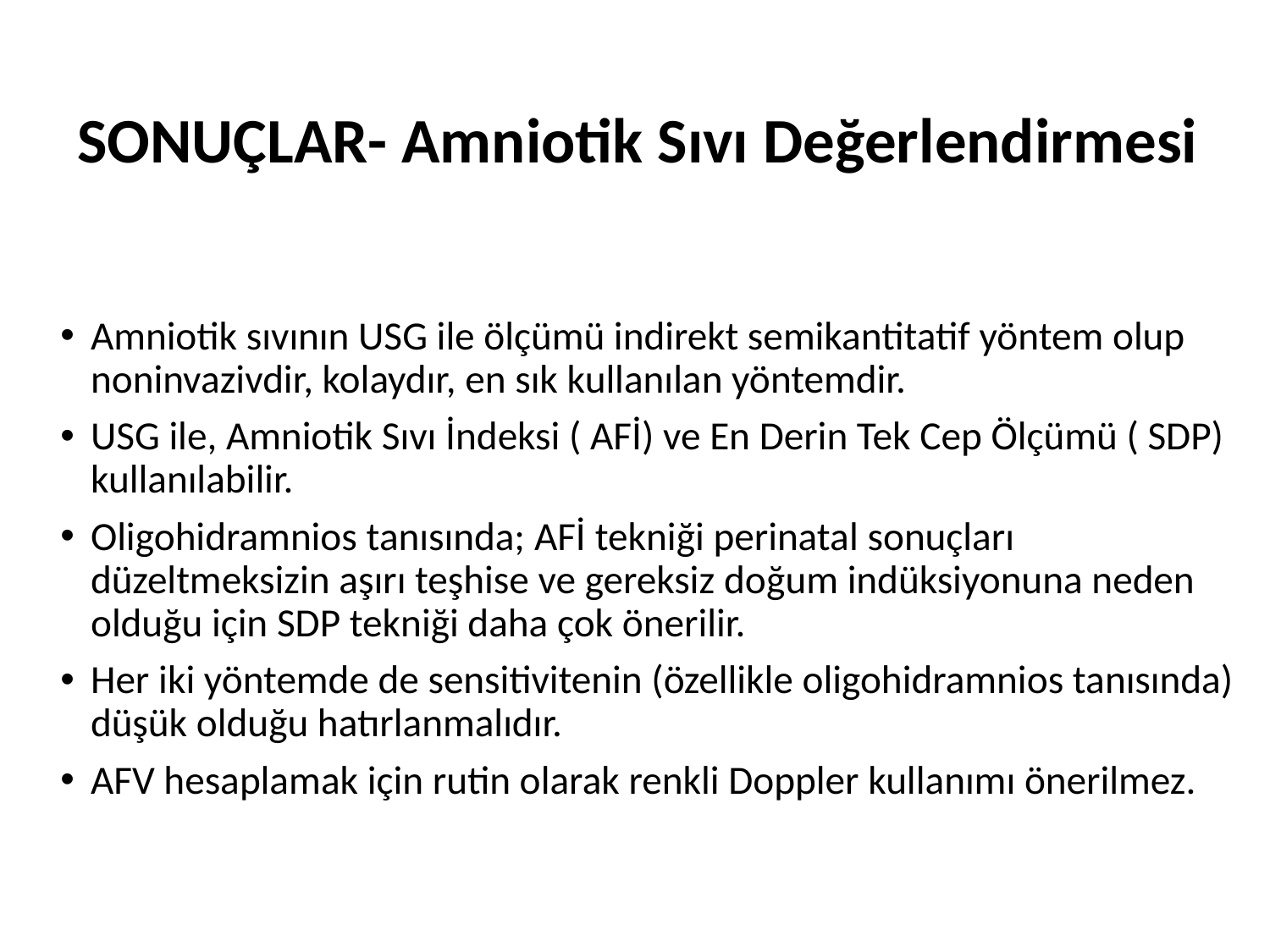

# SONUÇLAR- Amniotik Sıvı Değerlendirmesi
Amniotik sıvının USG ile ölçümü indirekt semikantitatif yöntem olup noninvazivdir, kolaydır, en sık kullanılan yöntemdir.
USG ile, Amniotik Sıvı İndeksi ( AFİ) ve En Derin Tek Cep Ölçümü ( SDP) kullanılabilir.
Oligohidramnios tanısında; AFİ tekniği perinatal sonuçları düzeltmeksizin aşırı teşhise ve gereksiz doğum indüksiyonuna neden olduğu için SDP tekniği daha çok önerilir.
Her iki yöntemde de sensitivitenin (özellikle oligohidramnios tanısında) düşük olduğu hatırlanmalıdır.
AFV hesaplamak için rutin olarak renkli Doppler kullanımı önerilmez.